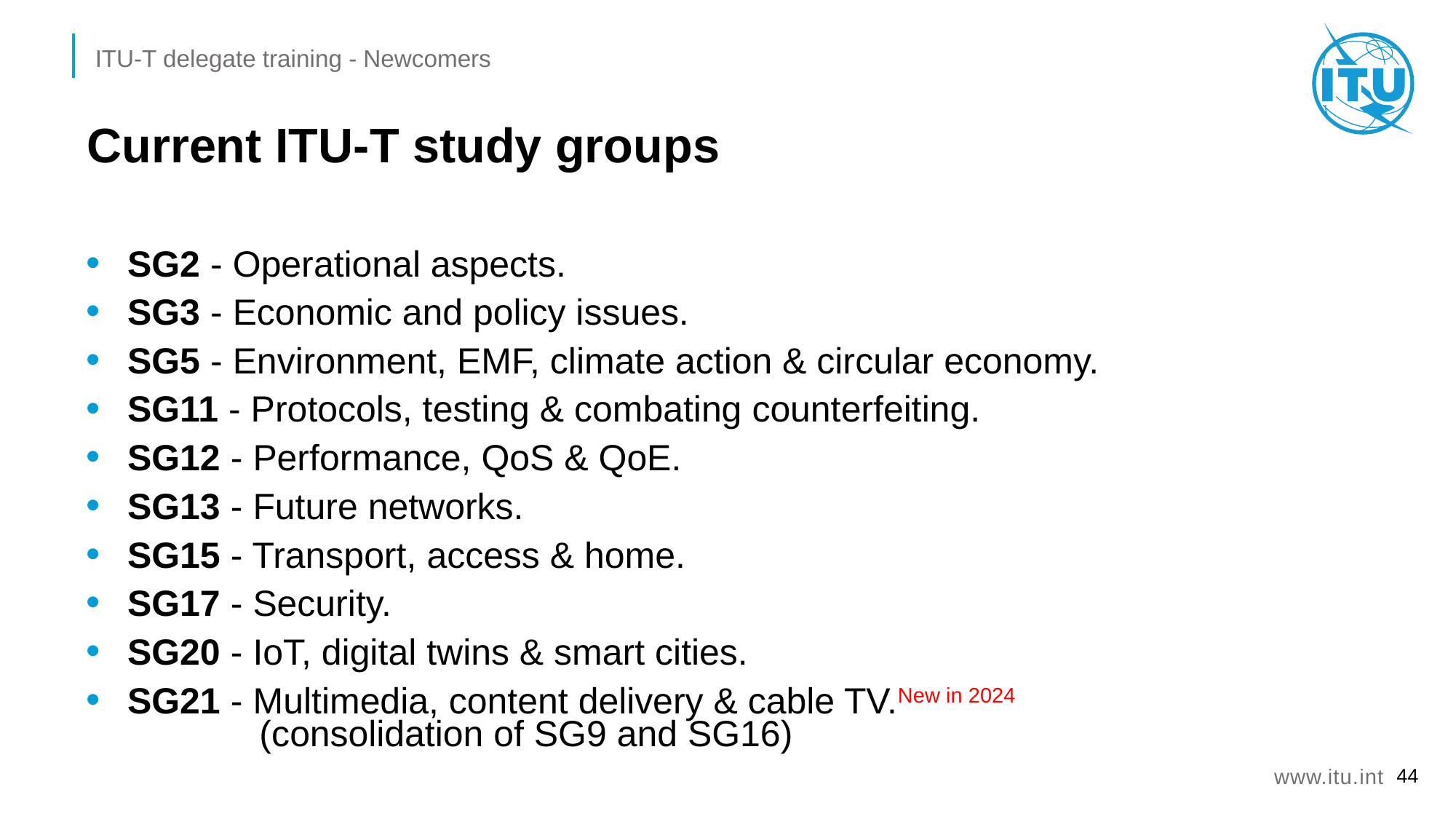

# Current ITU-T study groups
SG2 - Operational aspects.
SG3 - Economic and policy issues.
SG5 - Environment, EMF, climate action & circular economy.
SG11 - Protocols, testing & combating counterfeiting.
SG12 - Performance, QoS & QoE.
SG13 - Future networks.
SG15 - Transport, access & home.
SG17 - Security.
SG20 - IoT, digital twins & smart cities.
SG21 - Multimedia, content delivery & cable TV.New in 2024
             (consolidation of SG9 and SG16)